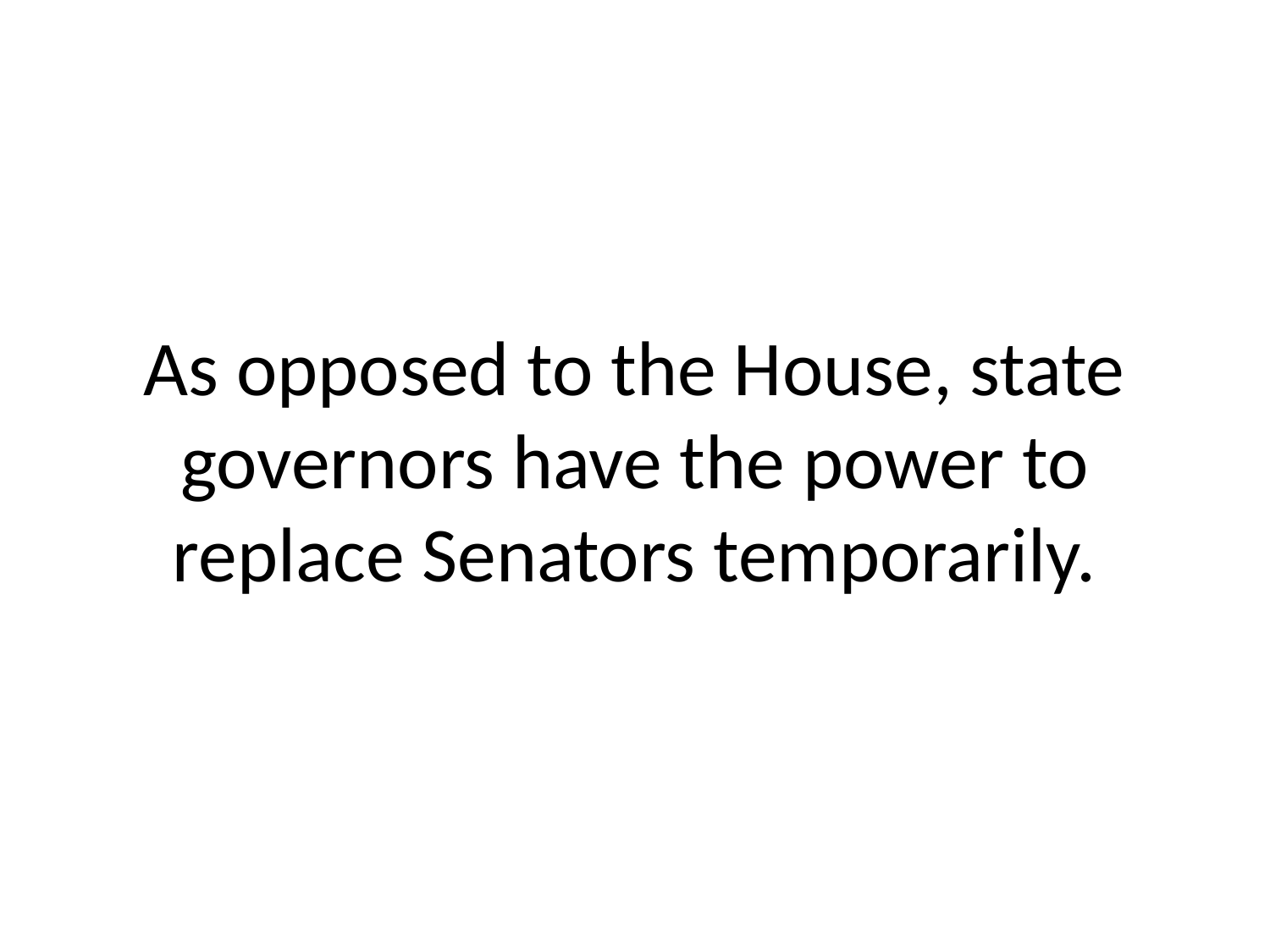

# As opposed to the House, state governors have the power to replace Senators temporarily.